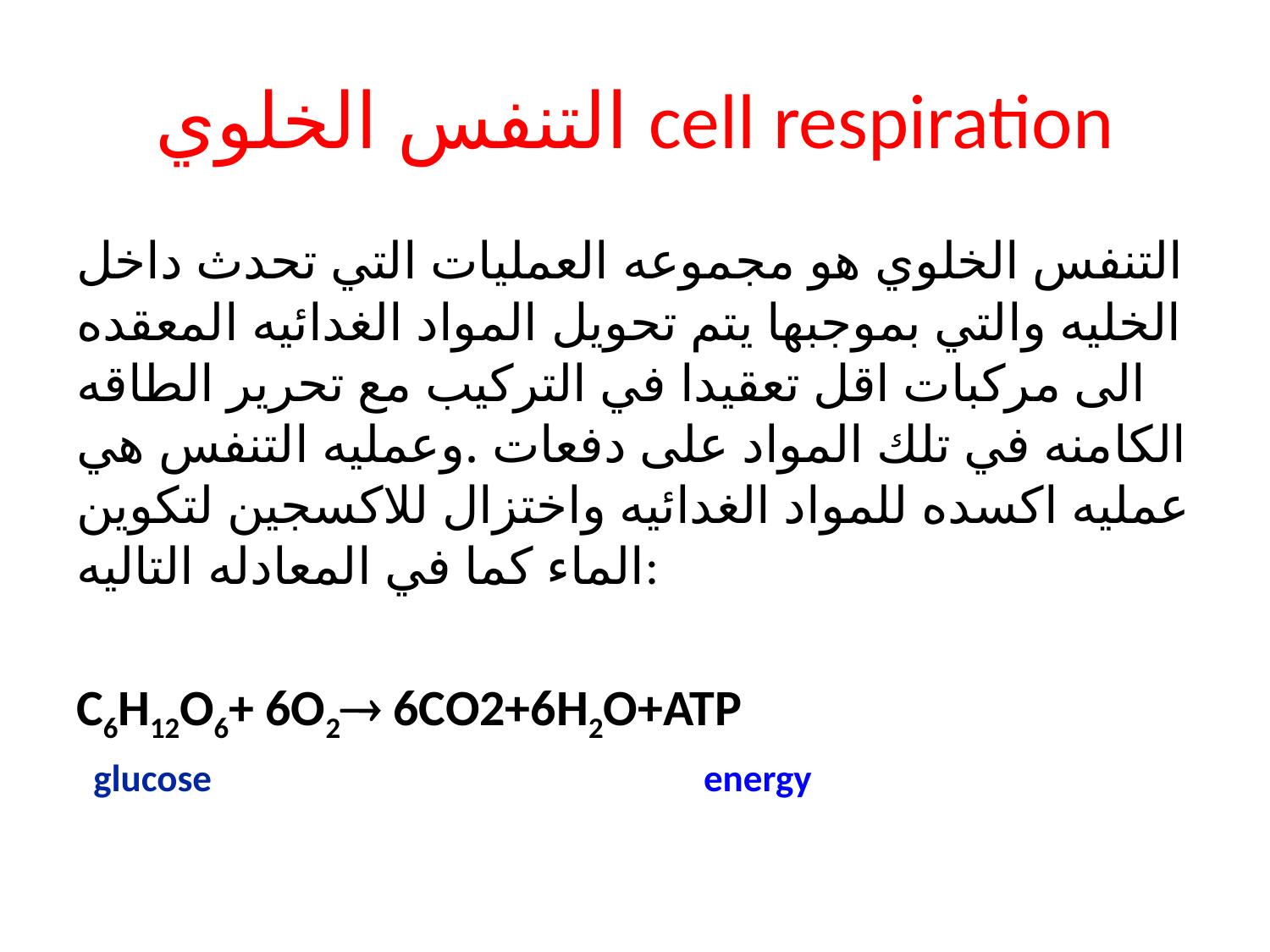

# التنفس الخلوي cell respiration
التنفس الخلوي هو مجموعه العمليات التي تحدث داخل الخليه والتي بموجبها يتم تحويل المواد الغدائيه المعقده الى مركبات اقل تعقيدا في التركيب مع تحرير الطاقه الكامنه في تلك المواد على دفعات .وعمليه التنفس هي عمليه اكسده للمواد الغدائيه واختزال للاكسجين لتكوين الماء كما في المعادله التاليه:

C6H12O6+ 6O2→ 6CO2+6H2O+ATP
  glucose                                           energy